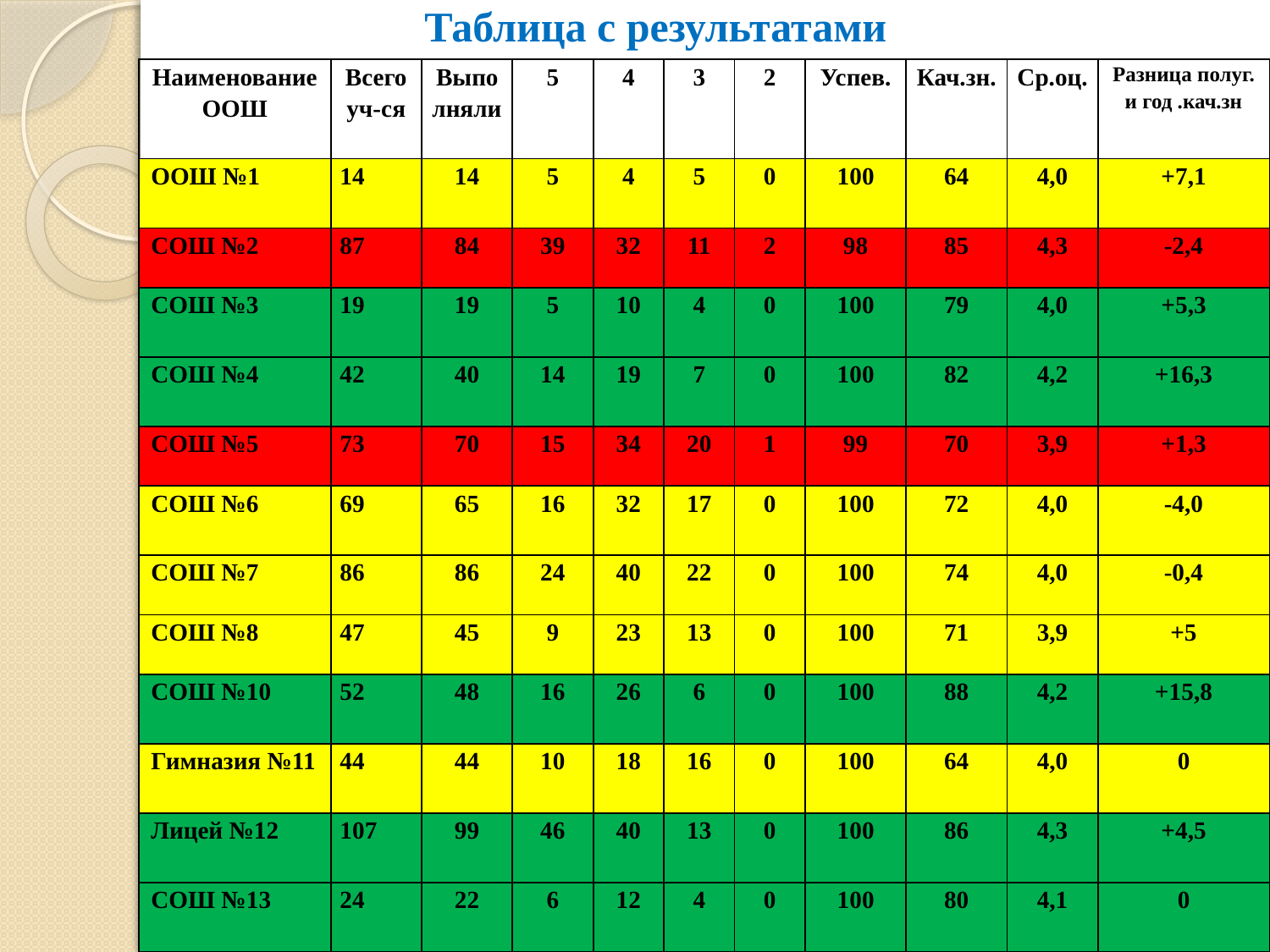

# Таблица с результатами
| Наименование ООШ | Всего уч-ся | Выполняли | 5 | 4 | 3 | 2 | Успев. | Кач.зн. | Ср.оц. | Разница полуг. и год .кач.зн |
| --- | --- | --- | --- | --- | --- | --- | --- | --- | --- | --- |
| ООШ №1 | 14 | 14 | 5 | 4 | 5 | 0 | 100 | 64 | 4,0 | +7,1 |
| СОШ №2 | 87 | 84 | 39 | 32 | 11 | 2 | 98 | 85 | 4,3 | -2,4 |
| СОШ №3 | 19 | 19 | 5 | 10 | 4 | 0 | 100 | 79 | 4,0 | +5,3 |
| СОШ №4 | 42 | 40 | 14 | 19 | 7 | 0 | 100 | 82 | 4,2 | +16,3 |
| СОШ №5 | 73 | 70 | 15 | 34 | 20 | 1 | 99 | 70 | 3,9 | +1,3 |
| СОШ №6 | 69 | 65 | 16 | 32 | 17 | 0 | 100 | 72 | 4,0 | -4,0 |
| СОШ №7 | 86 | 86 | 24 | 40 | 22 | 0 | 100 | 74 | 4,0 | -0,4 |
| СОШ №8 | 47 | 45 | 9 | 23 | 13 | 0 | 100 | 71 | 3,9 | +5 |
| СОШ №10 | 52 | 48 | 16 | 26 | 6 | 0 | 100 | 88 | 4,2 | +15,8 |
| Гимназия №11 | 44 | 44 | 10 | 18 | 16 | 0 | 100 | 64 | 4,0 | 0 |
| Лицей №12 | 107 | 99 | 46 | 40 | 13 | 0 | 100 | 86 | 4,3 | +4,5 |
| СОШ №13 | 24 | 22 | 6 | 12 | 4 | 0 | 100 | 80 | 4,1 | 0 |